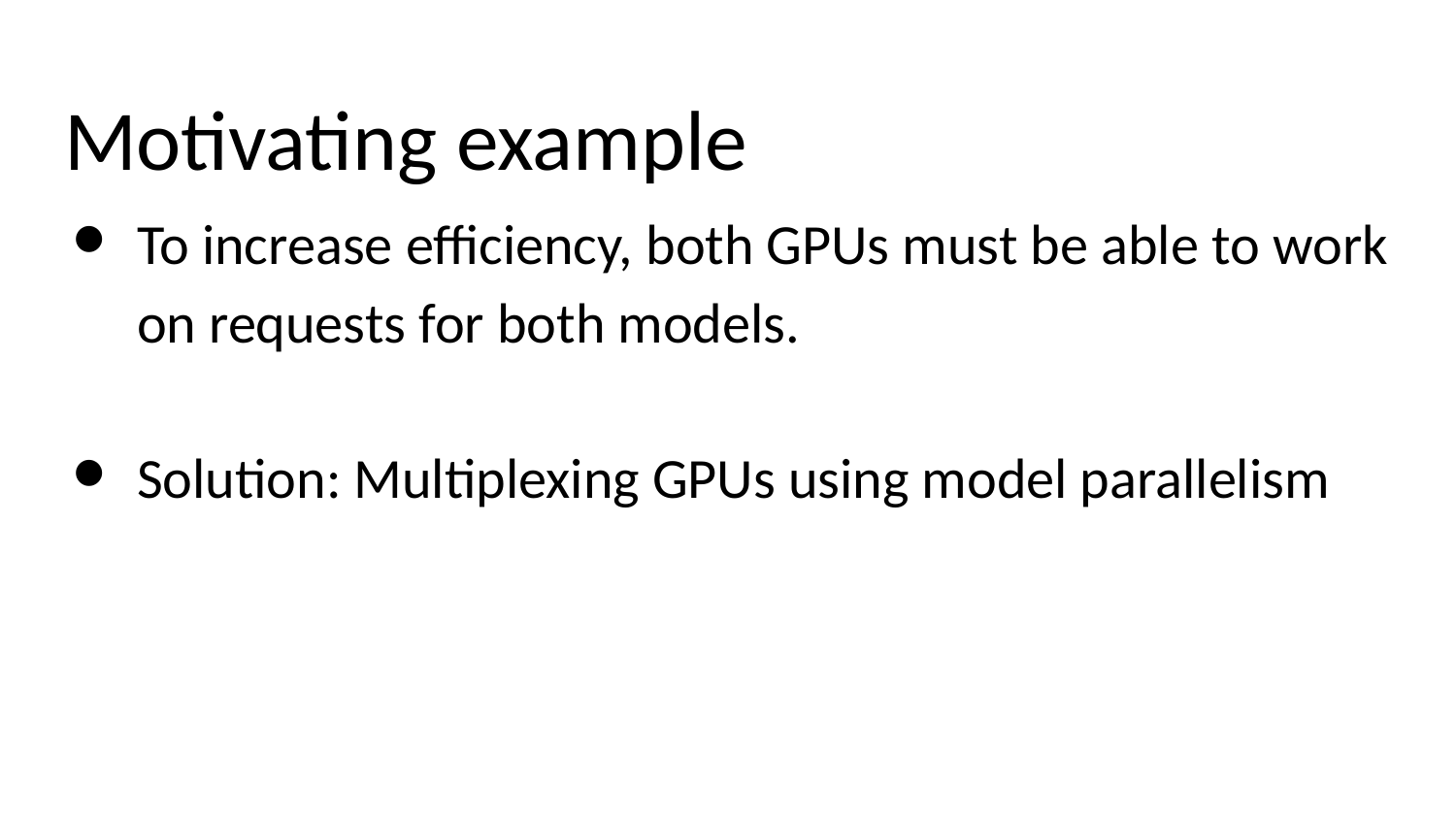

# Motivating example
To increase efficiency, both GPUs must be able to work on requests for both models.

Solution: Multiplexing GPUs using model parallelism